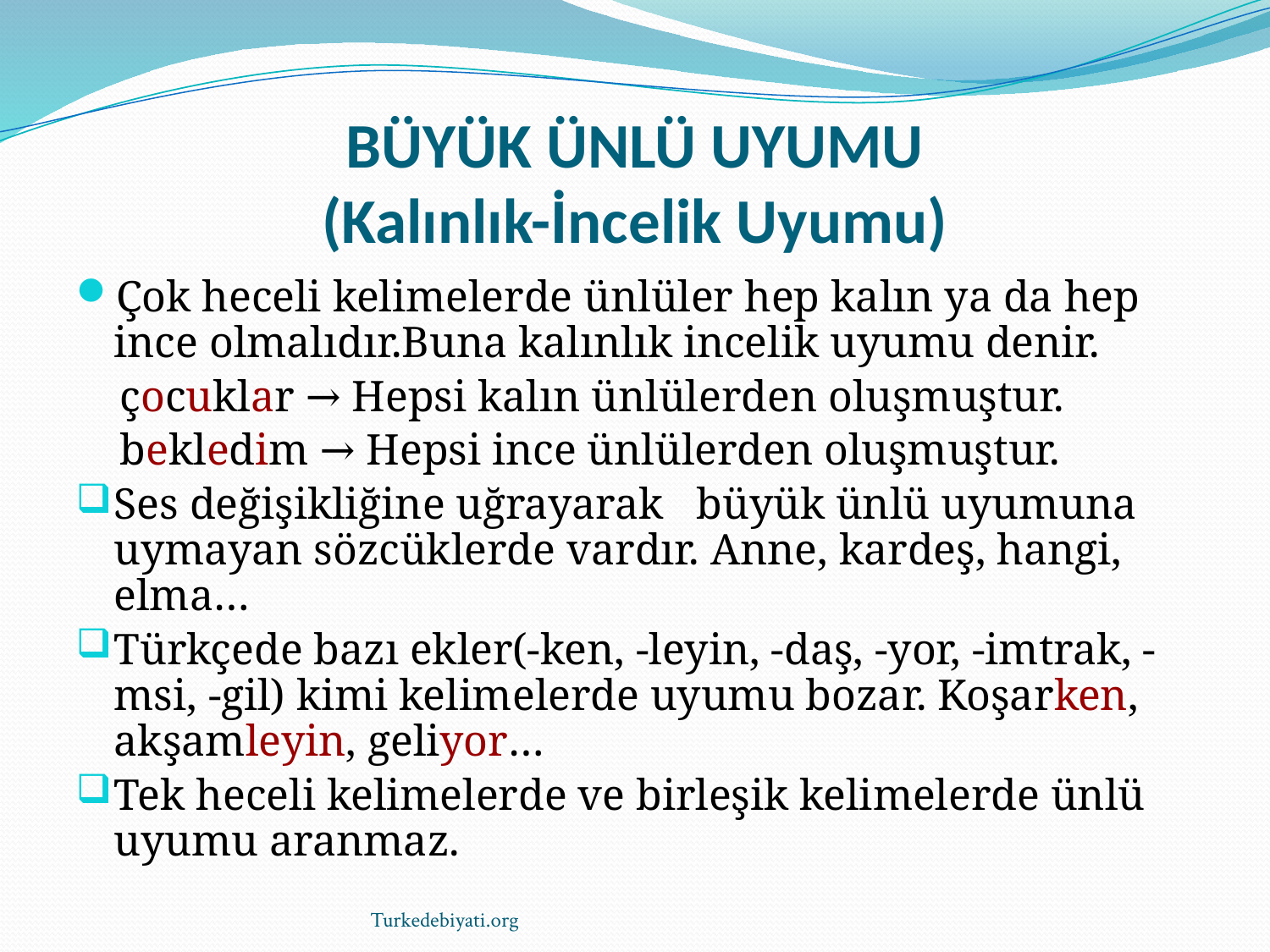

# BÜYÜK ÜNLÜ UYUMU (Kalınlık-İncelik Uyumu)
Çok heceli kelimelerde ünlüler hep kalın ya da hep ince olmalıdır.Buna kalınlık incelik uyumu denir.
    çocuklar → Hepsi kalın ünlülerden oluşmuştur.
    bekledim → Hepsi ince ünlülerden oluşmuştur.
Ses değişikliğine uğrayarak   büyük ünlü uyumuna uymayan sözcüklerde vardır. Anne, kardeş, hangi, elma…
Türkçede bazı ekler(-ken, -leyin, -daş, -yor, -imtrak, -msi, -gil) kimi kelimelerde uyumu bozar. Koşarken, akşamleyin, geliyor…
Tek heceli kelimelerde ve birleşik kelimelerde ünlü uyumu aranmaz.
Turkedebiyati.org